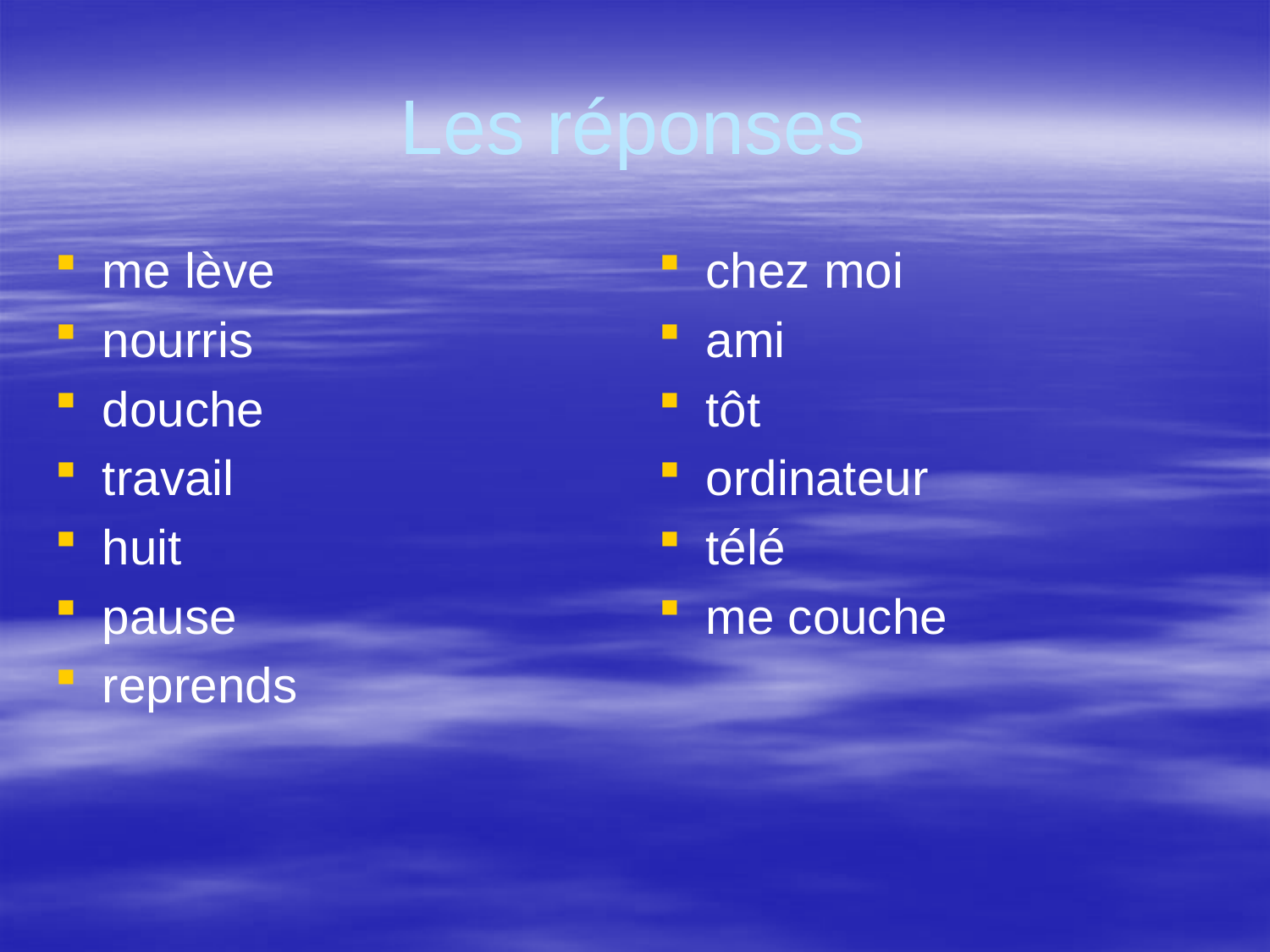

# Les réponses
me lève
nourris
douche
travail
huit
pause
reprends
chez moi
ami
tôt
ordinateur
télé
me couche